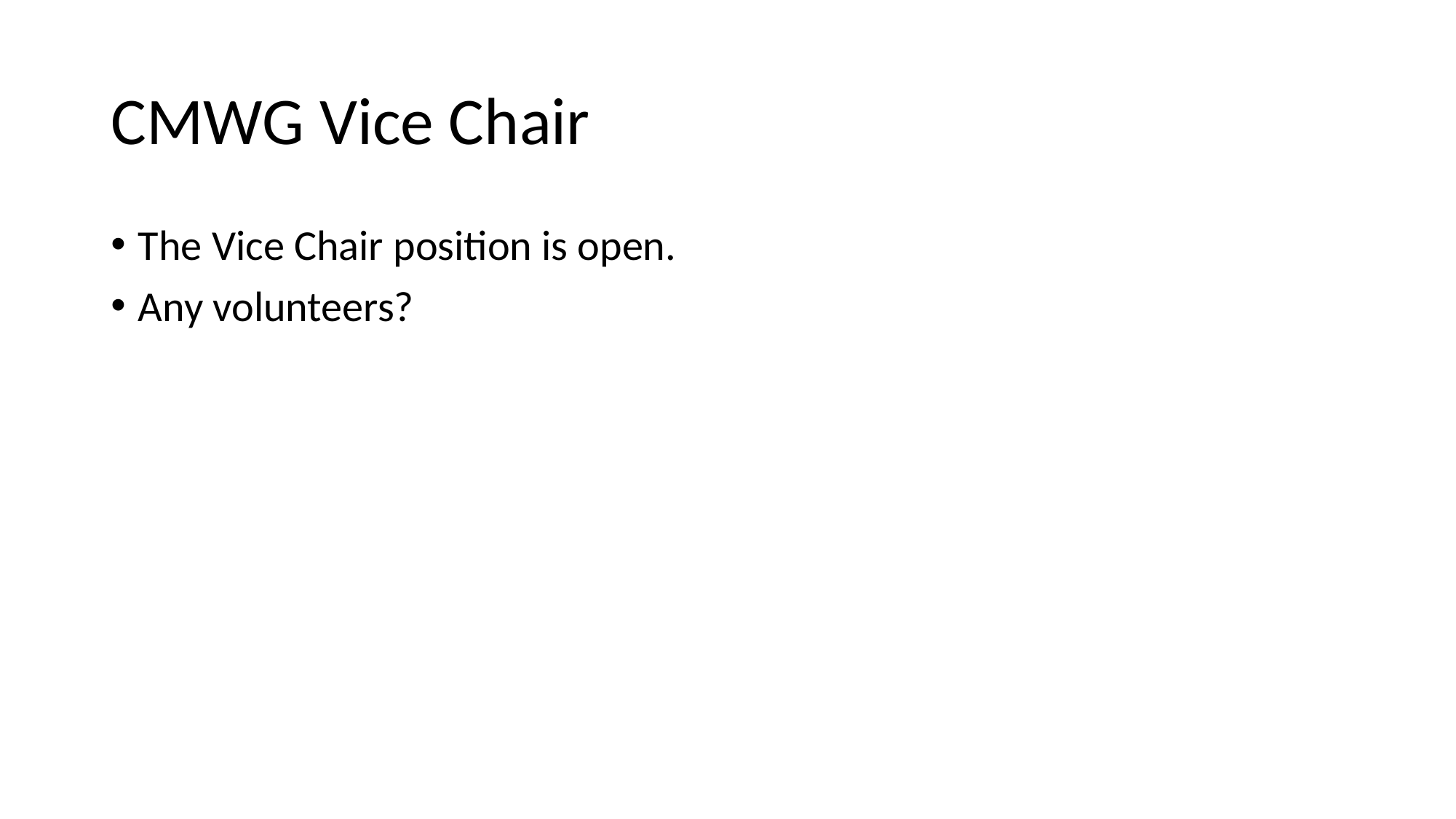

# CMWG Vice Chair
The Vice Chair position is open.
Any volunteers?